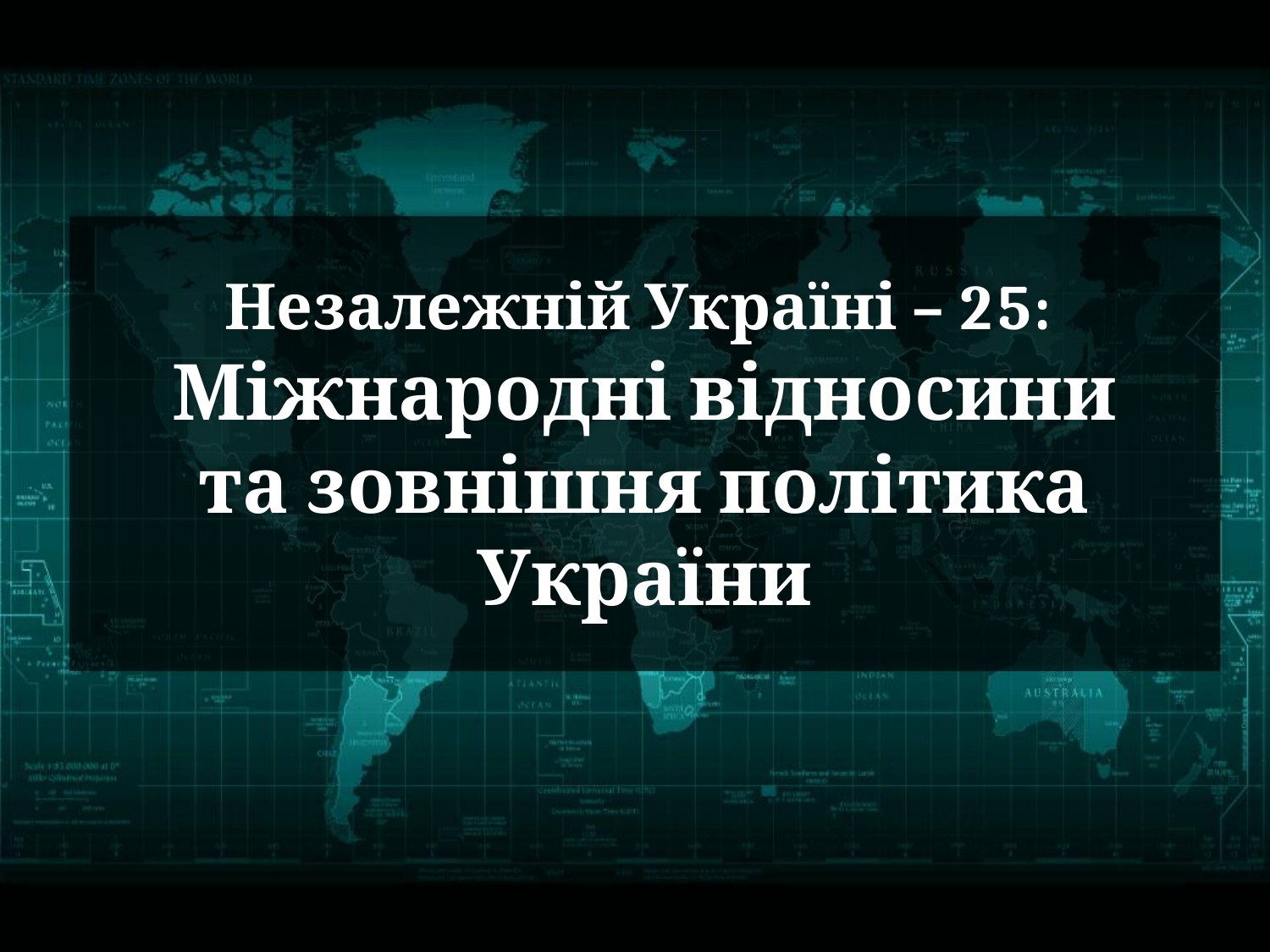

Незалежній Україні – 25:
Міжнародні відносини та зовнішня політика України